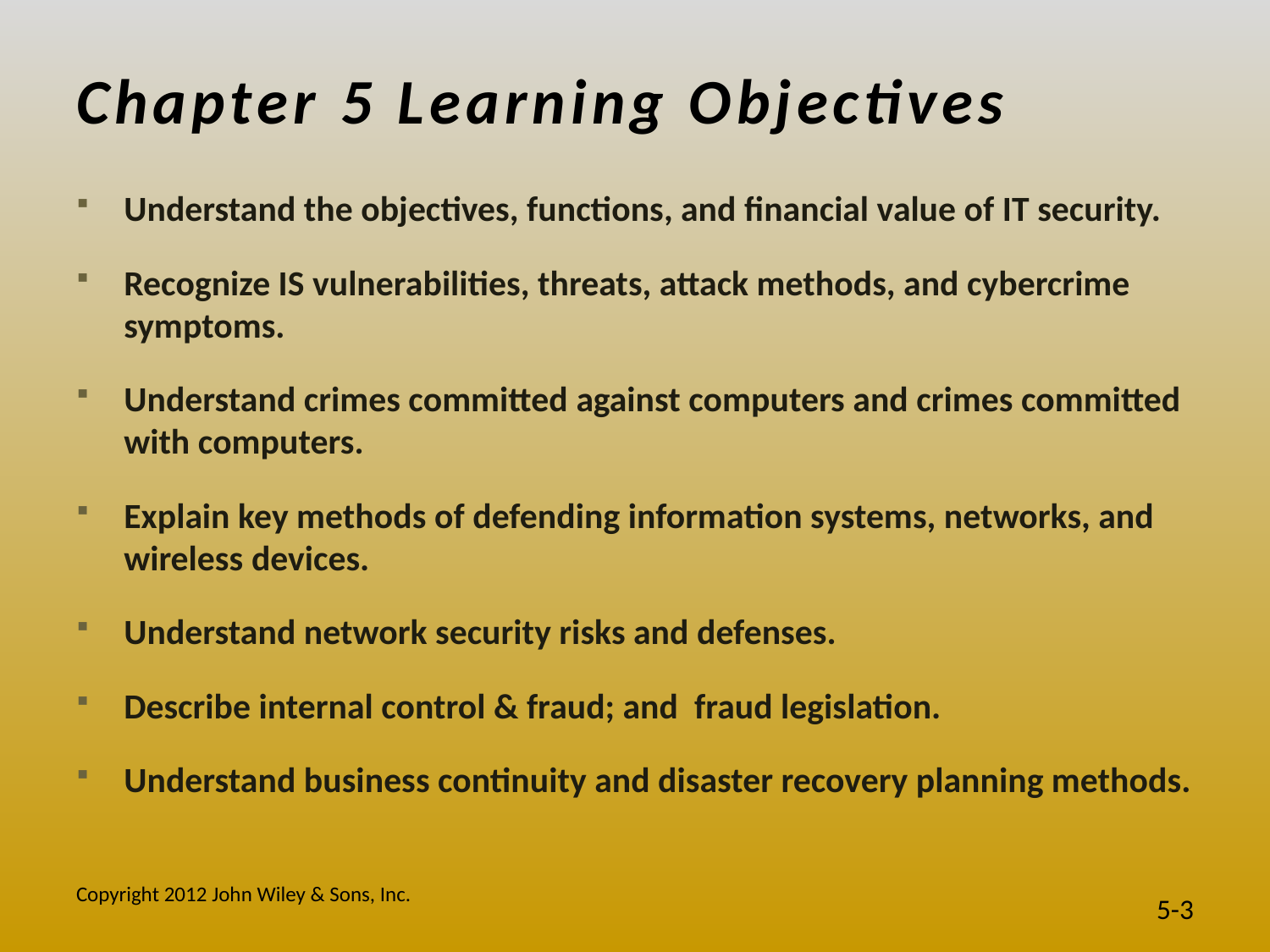

# Chapter 5 Learning Objectives
Understand the objectives, functions, and financial value of IT security.
Recognize IS vulnerabilities, threats, attack methods, and cybercrime symptoms.
Understand crimes committed against computers and crimes committed with computers.
Explain key methods of defending information systems, networks, and wireless devices.
Understand network security risks and defenses.
Describe internal control & fraud; and  fraud legislation.
Understand business continuity and disaster recovery planning methods.
Copyright 2012 John Wiley & Sons, Inc.
5-3